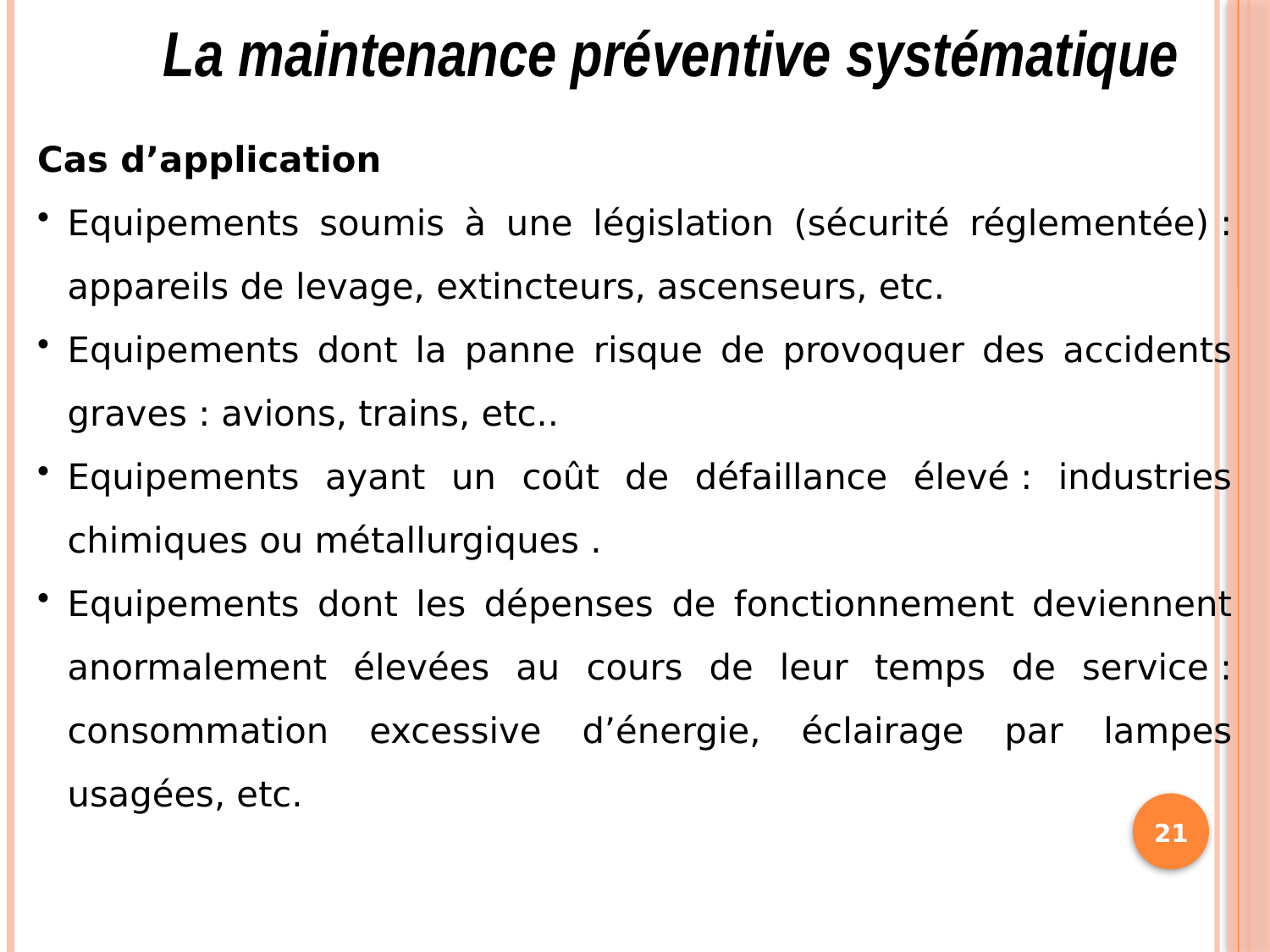

La maintenance préventive systématique
Cas d’application
Equipements soumis à une législation (sécurité réglementée) : appareils de levage, extincteurs, ascenseurs, etc.
Equipements dont la panne risque de provoquer des accidents graves : avions, trains, etc..
Equipements ayant un coût de défaillance élevé : industries chimiques ou métallurgiques .
Equipements dont les dépenses de fonctionnement deviennent anormalement élevées au cours de leur temps de service : consommation excessive d’énergie, éclairage par lampes usagées, etc.
21